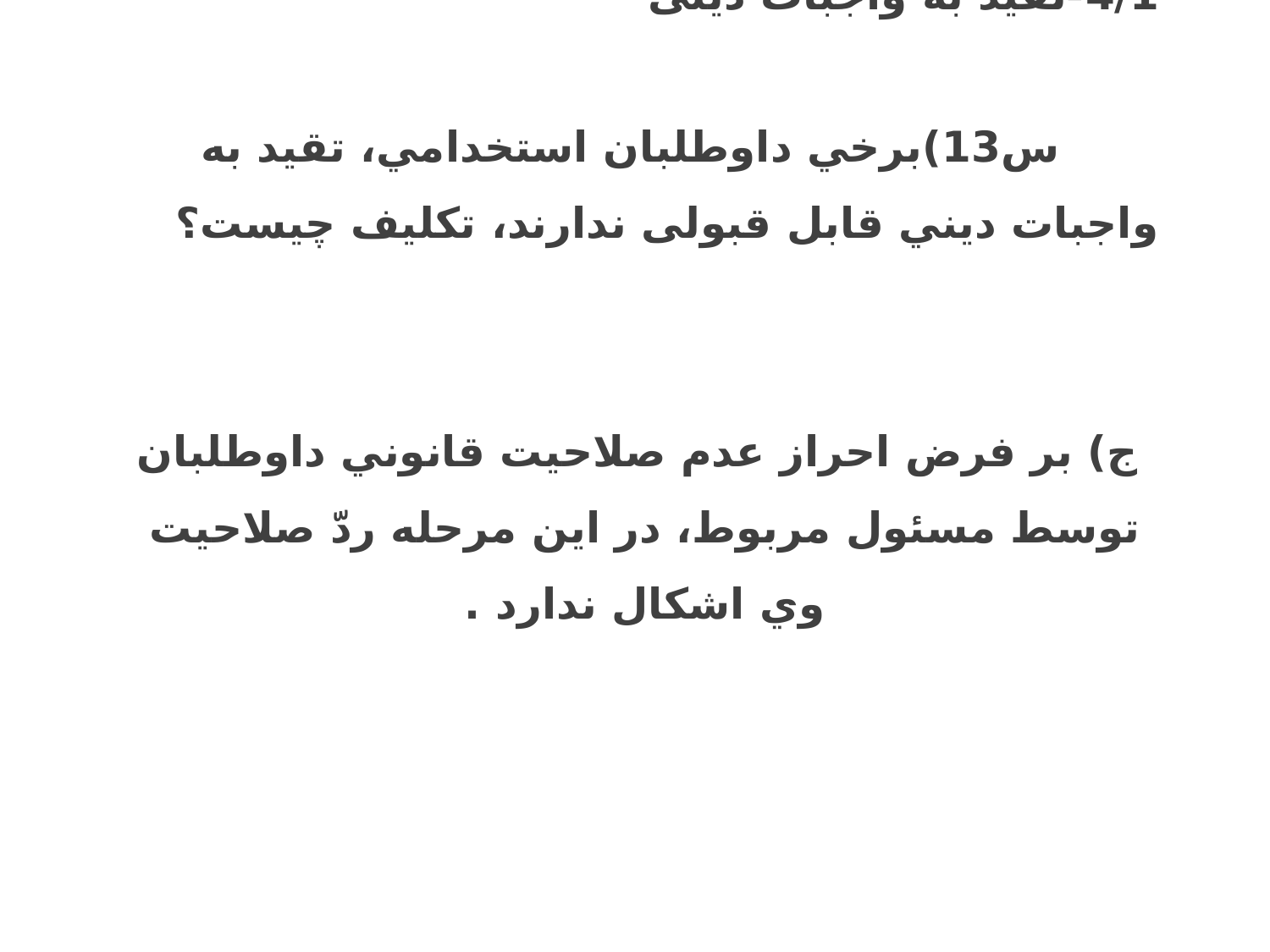

4/1-تقید به واجبات دینی                                                                                                            س13)برخي داوطلبان استخدامي، تقيد به واجبات ديني قابل قبولی ندارند، تکلیف چیست؟
 ج) بر فرض احراز عدم صلاحيت قانوني داوطلبان توسط مسئول مربوط، در اين مرحله ردّ صلاحيت وي اشكال ندارد .